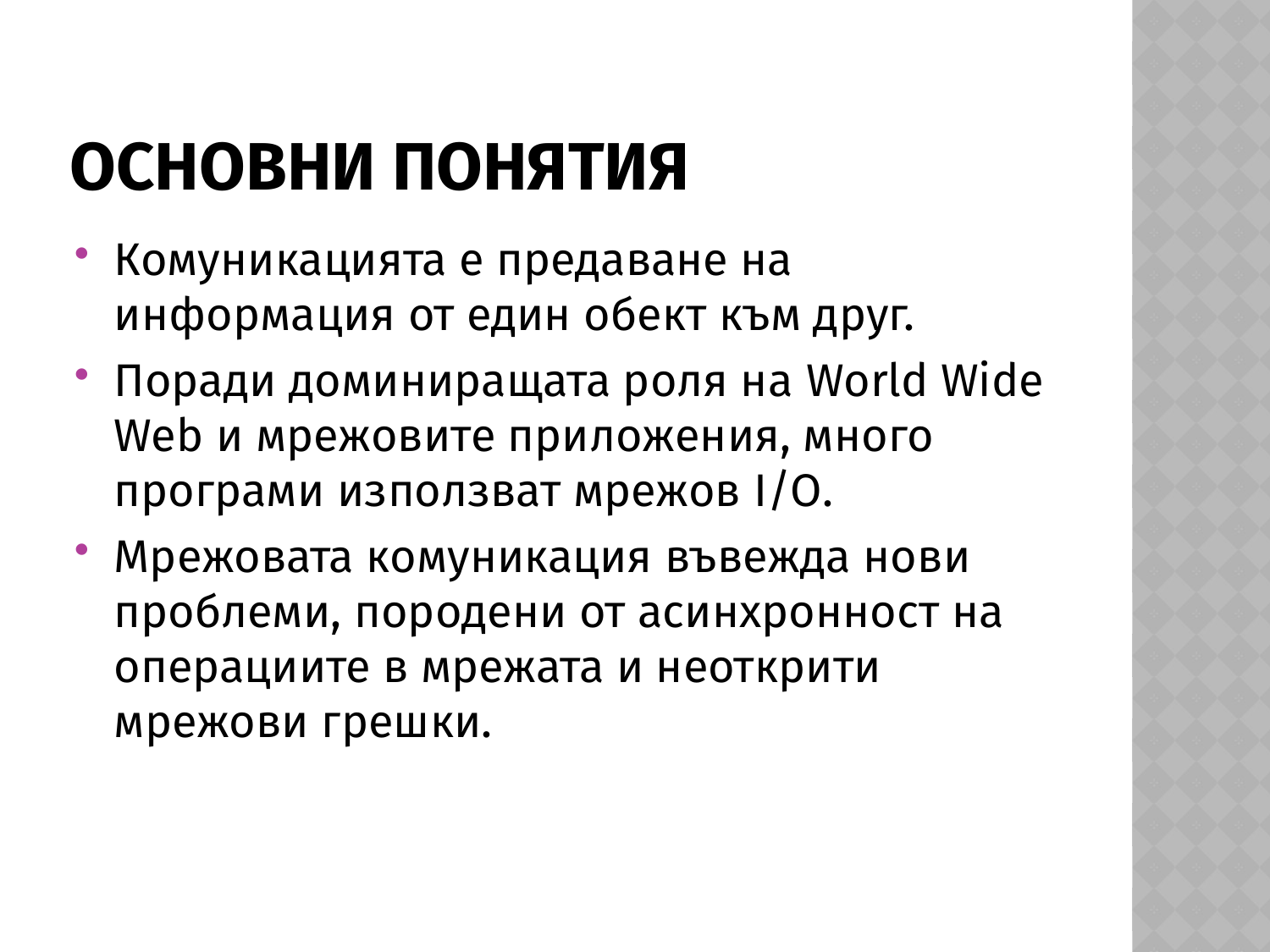

# Основни понятия
Комуникацията е предаване на информация от един обект към друг.
Поради доминиращата роля на World Wide Web и мрежовите приложения, много програми използват мрежов I/O.
Мрежовата комуникация въвежда нови проблеми, породени от асинхронност на операциите в мрежата и неоткрити мрежови грешки.